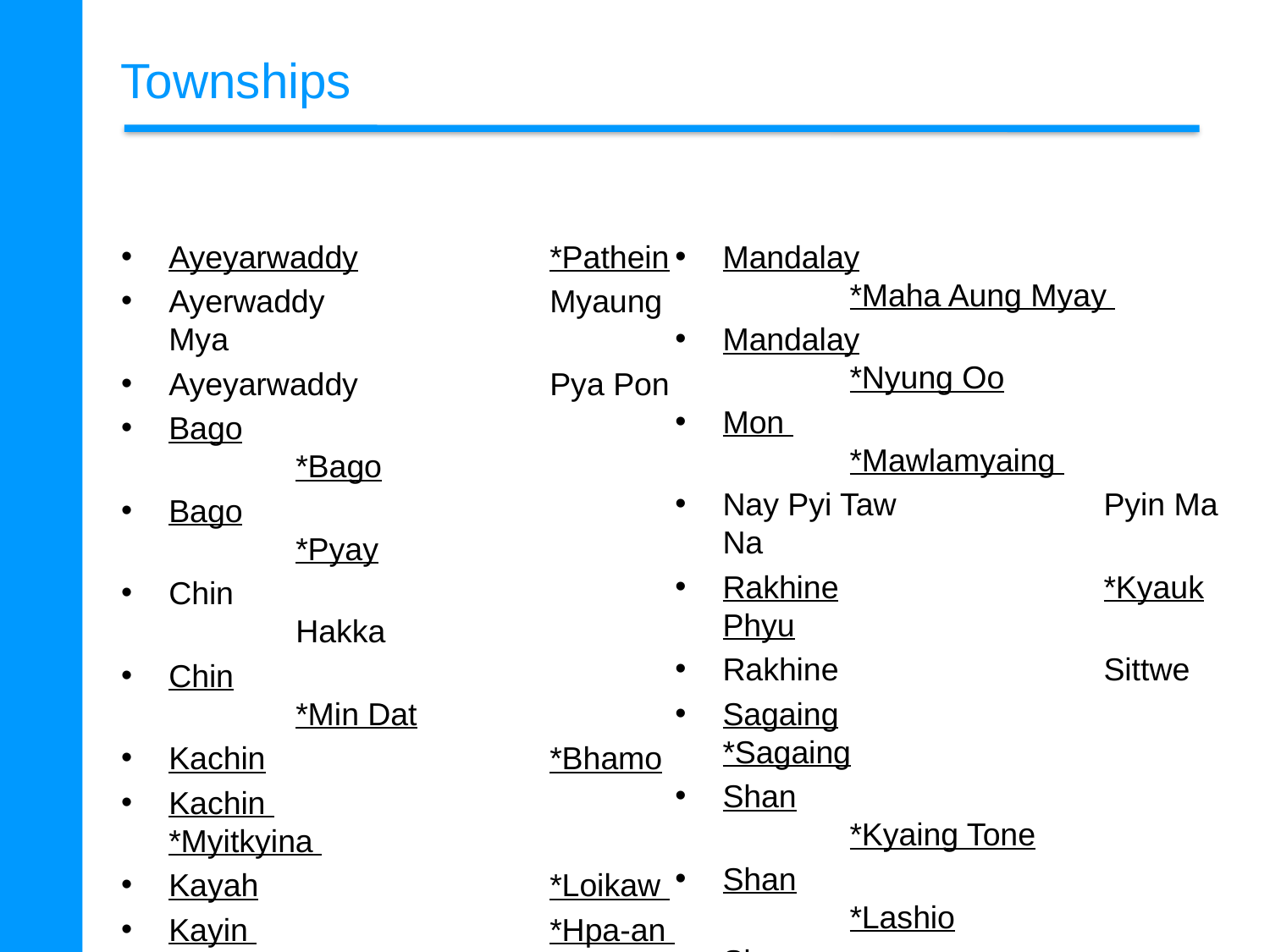

# Townships
Ayeyarwaddy		*Pathein
Ayerwaddy		Myaung Mya
Ayeyarwaddy		Pya Pon
Bago				*Bago
Bago				*Pyay
Chin 				Hakka
Chin				*Min Dat
Kachin			*Bhamo
Kachin 			*Myitkyina
Kayah			*Loikaw
Kayin 			*Hpa-an
Kayin			Myawaddy
Magwe			*Magwe
Mandalay			Myin Chan

Mandalay			*Maha Aung Myay
Mandalay			*Nyung Oo
Mon 				*Mawlamyaing
Nay Pyi Taw		Pyin Ma Na
Rakhine			*Kyauk Phyu
Rakhine			Sittwe
Sagaing			*Sagaing
Shan				*Kyaing Tone
Shan				*Lashio
Shan				*Taunggyi
Tanintharyi		*Dawei
Thanintharyi		Meik
Yangon			*Dala